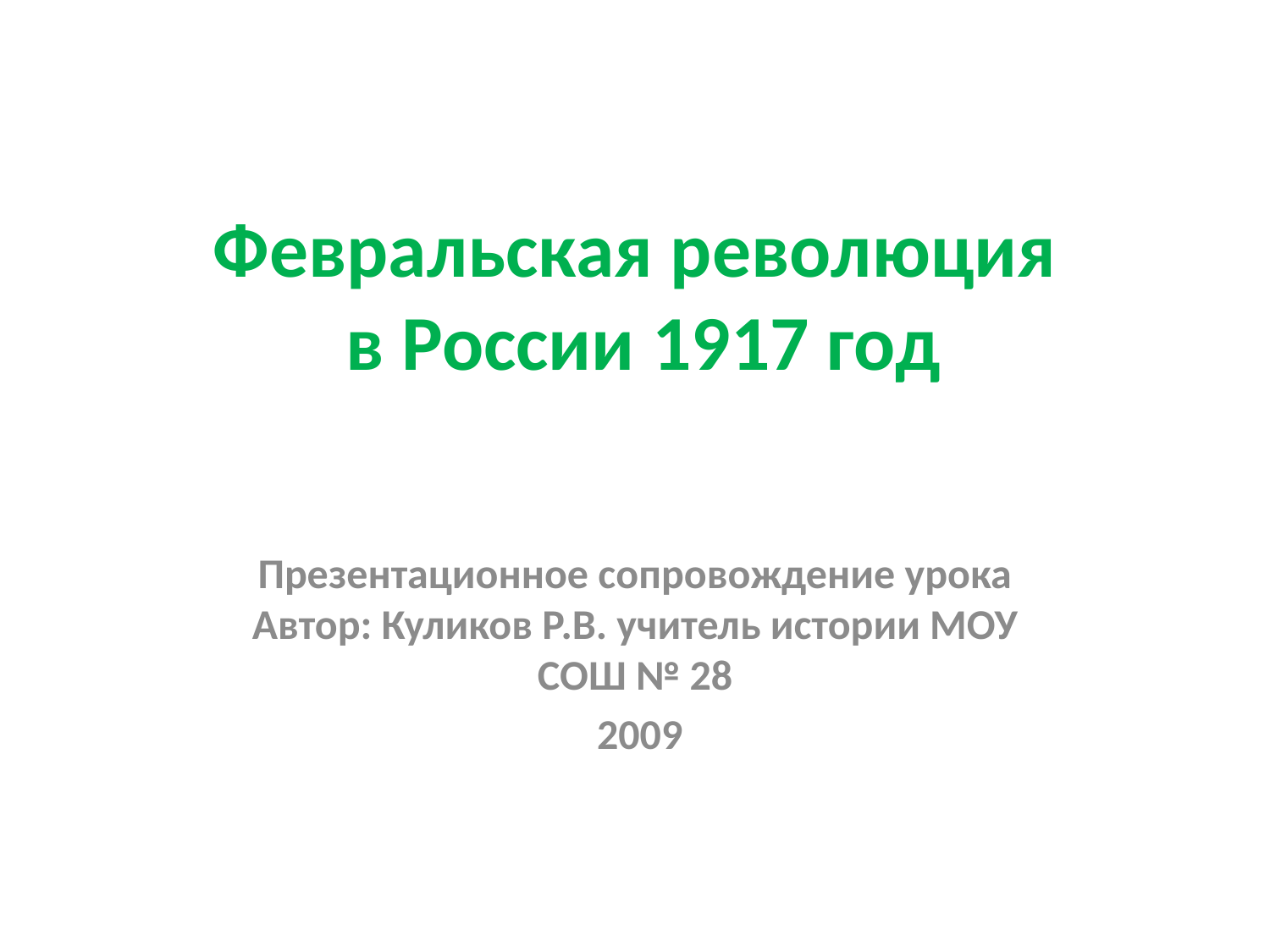

# Февральская революция в России 1917 год
Презентационное сопровождение урока Автор: Куликов Р.В. учитель истории МОУ СОШ № 28
 2009